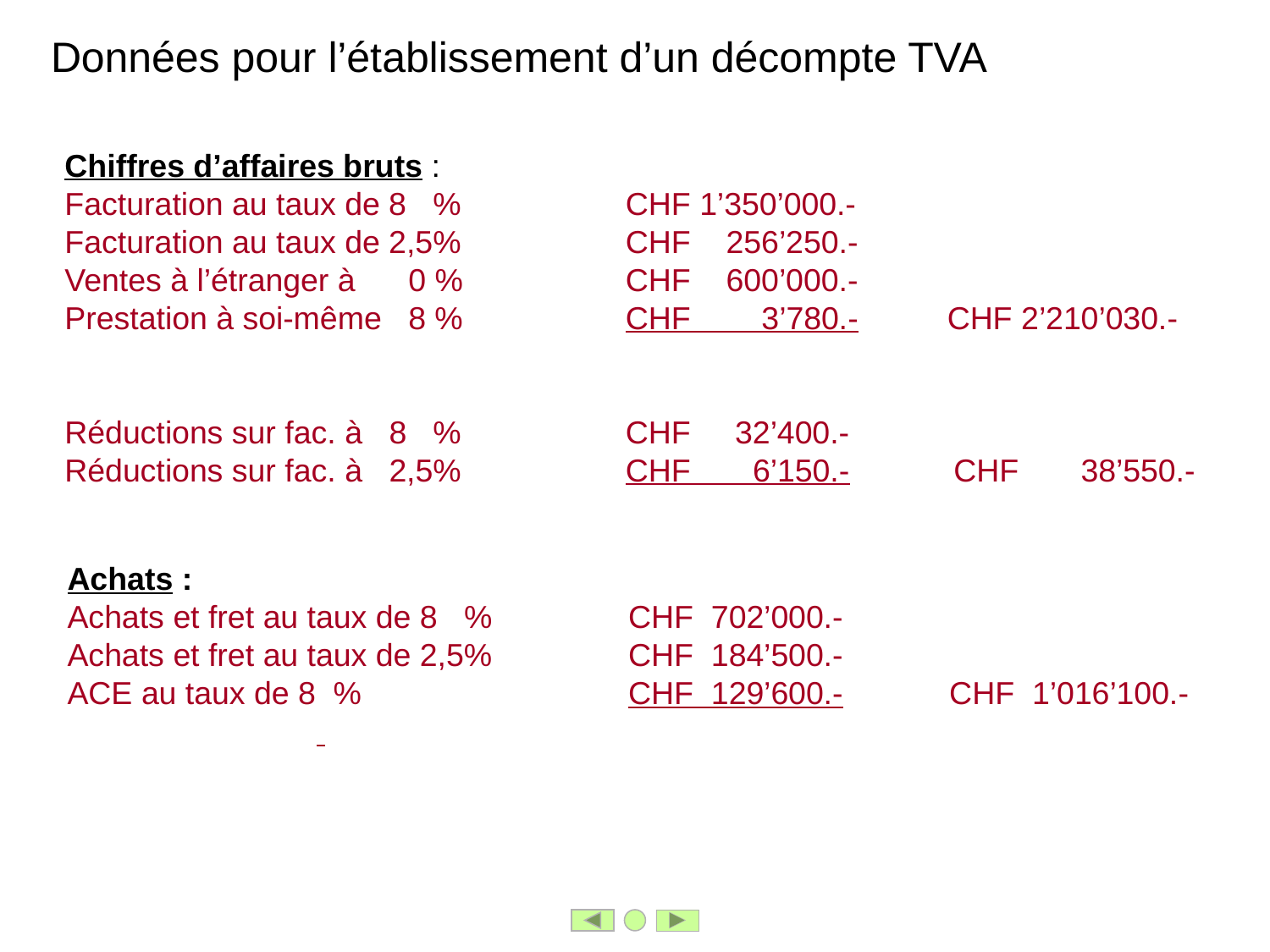

Données pour l’établissement d’un décompte TVA
Chiffres d’affaires bruts :
Facturation au taux de 8   %	CHF 1’350’000.-
Facturation au taux de 2,5%	CHF    256’250.-
Ventes à l’étranger à      0 %	CHF    600’000.-
Prestation à soi-même   8 %          	CHF        3’780.-          CHF 2’210’030.-

Réductions sur fac. à   8   %	CHF     32’400.-
Réductions sur fac. à   2,5%	CHF       6’150.-	        	CHF       38’550.-
Achats :
Achats et fret au taux de 8   %     	CHF  702’000.-
Achats et fret au taux de 2,5%     	CHF  184’500.-
ACE au taux de 8  %	CHF  129’600.-            CHF  1’016’100.-